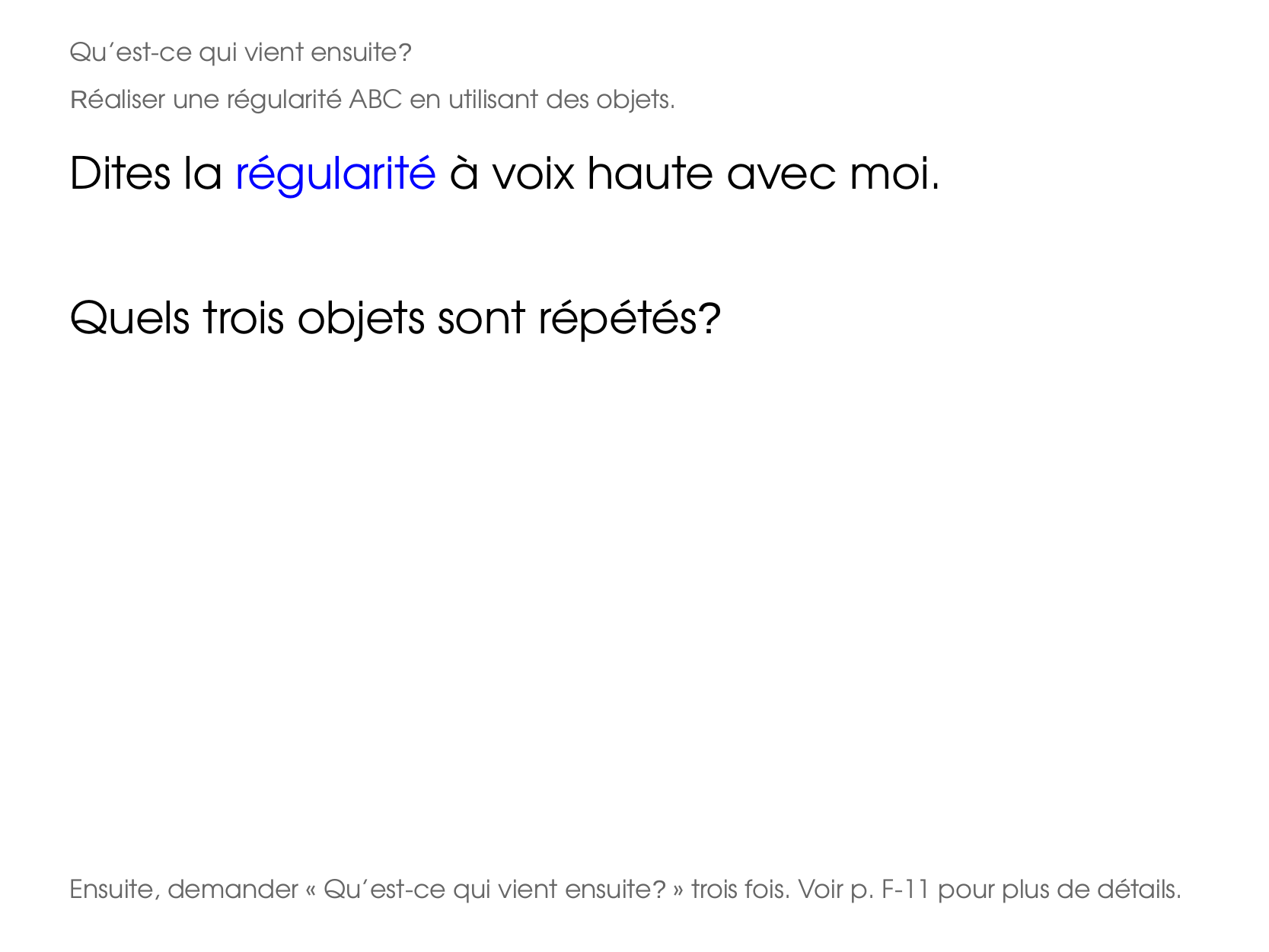

Qu’est-ce qui vient ensuite?
Réaliser une régularité ABC en utilisant des objets.
Dites la régularité à voix haute avec moi.
Quels trois objets sont répétés?
Ensuite, demander « Qu’est-ce qui vient ensuite? » trois fois. Voir p. F-11 pour plus de détails.